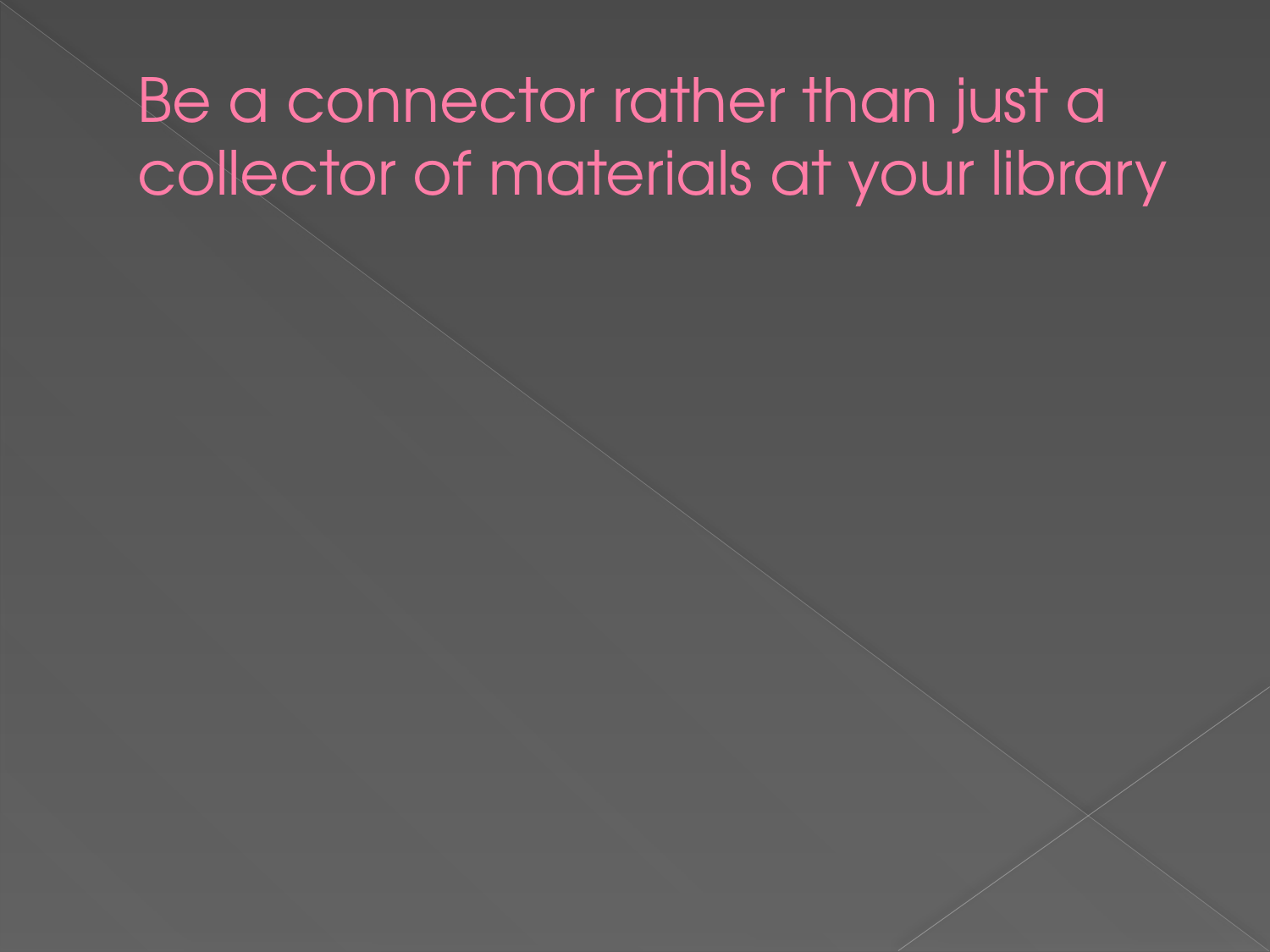

# Be a connector rather than just a collector of materials at your library